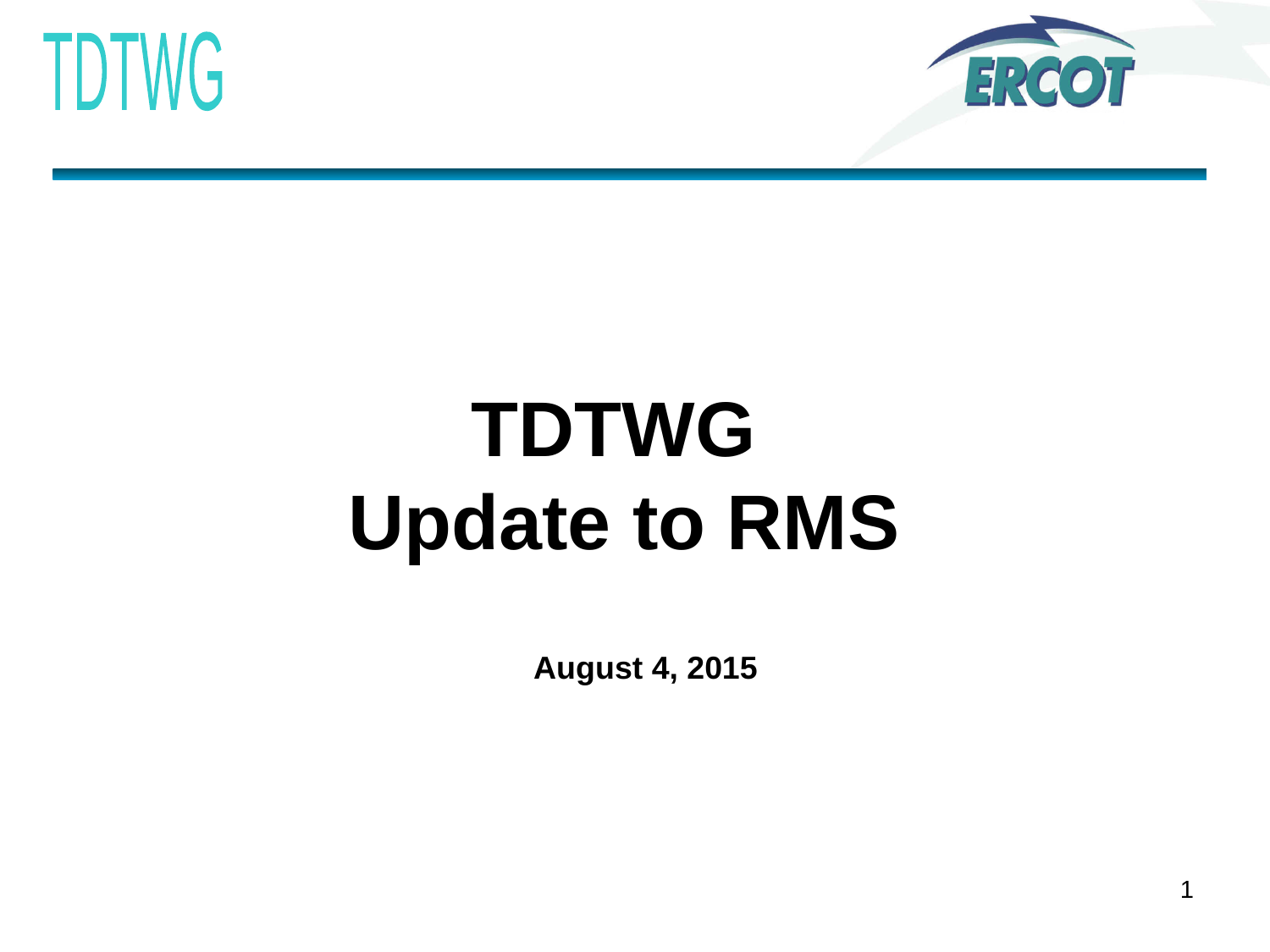

# TDTWG Update to RMS

August 4, 2015

1